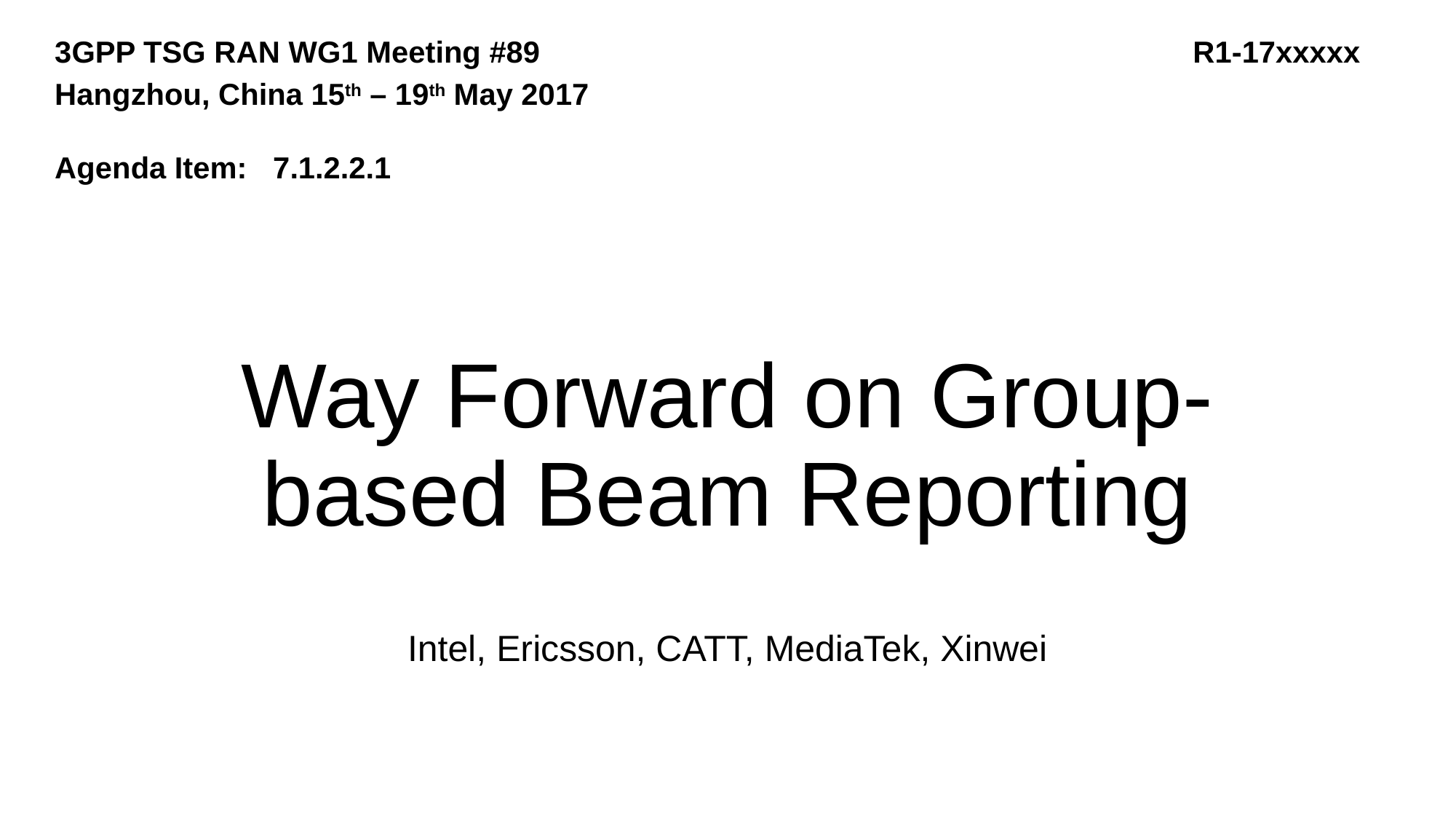

3GPP TSG RAN WG1 Meeting #89                                                                              R1-17xxxxx
Hangzhou, China 15th – 19th May 2017

Agenda Item:	7.1.2.2.1
# Way Forward on Group-based Beam Reporting
Intel, Ericsson, CATT, MediaTek, Xinwei